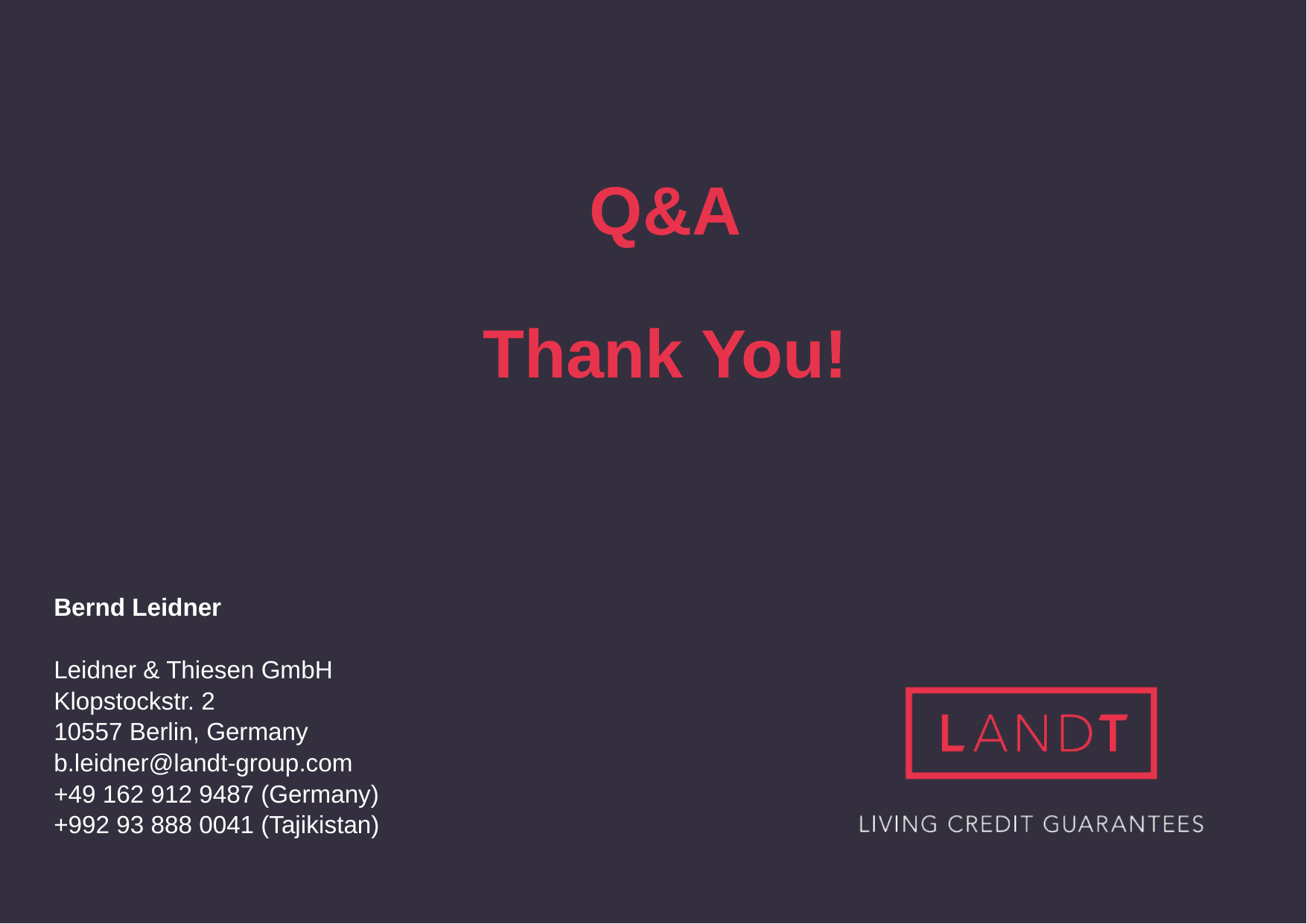

Q&A

Thank You!
Bernd Leidner

Leidner & Thiesen GmbH
Klopstockstr. 2
10557 Berlin, Germany
b.leidner@landt-group.com
+49 162 912 9487 (Germany)
+992 93 888 0041 (Tajikistan)